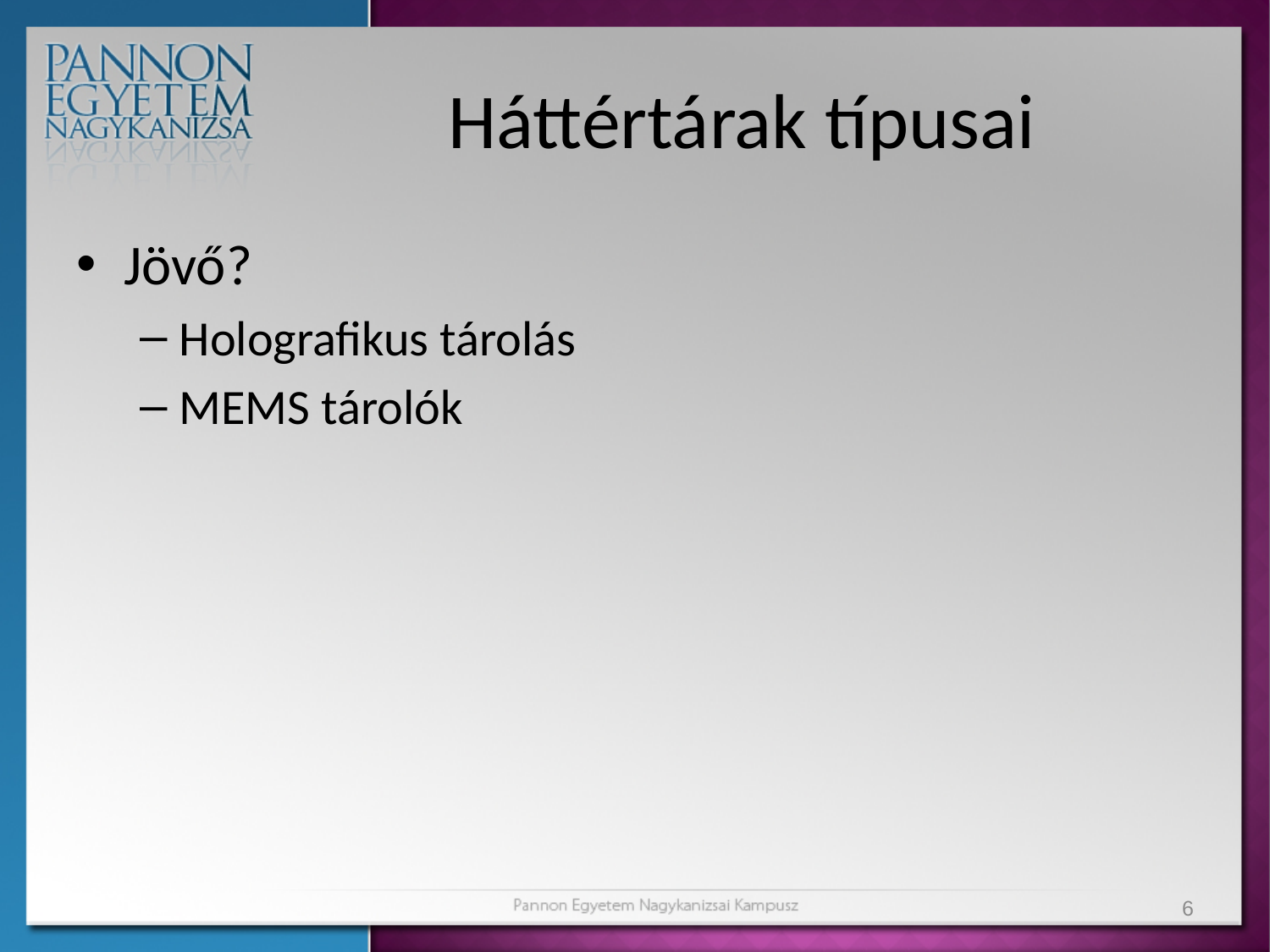

# Háttértárak típusai
Jövő?
Holografikus tárolás
MEMS tárolók
6